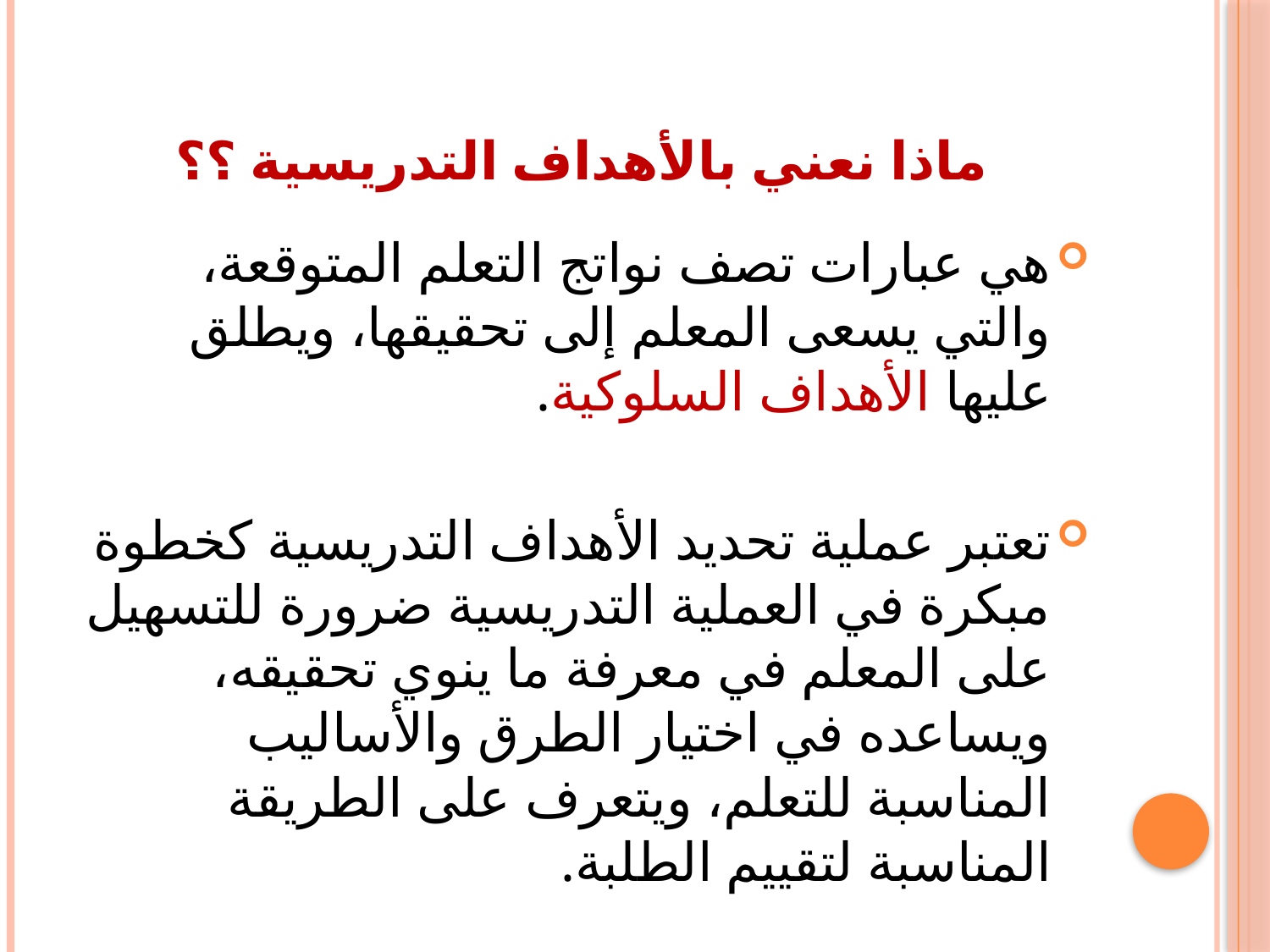

# ماذا نعني بالأهداف التدريسية ؟؟
هي عبارات تصف نواتج التعلم المتوقعة، والتي يسعى المعلم إلى تحقيقها، ويطلق عليها الأهداف السلوكية.

تعتبر عملية تحديد الأهداف التدريسية كخطوة مبكرة في العملية التدريسية ضرورة للتسهيل على المعلم في معرفة ما ينوي تحقيقه، ويساعده في اختيار الطرق والأساليب المناسبة للتعلم، ويتعرف على الطريقة المناسبة لتقييم الطلبة.